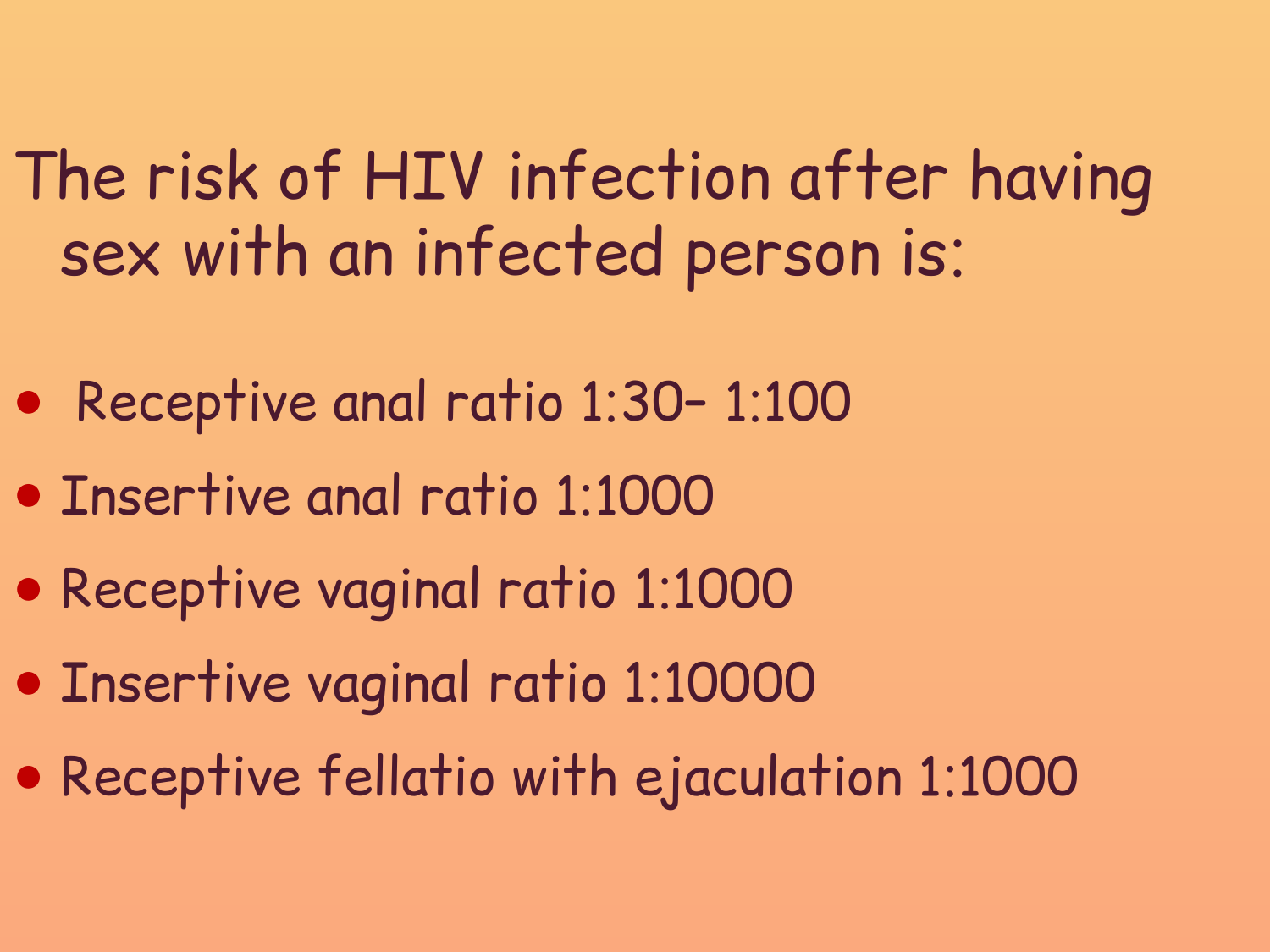

The risk of HIV infection after having sex with an infected person is:

 Receptive anal ratio 1:30– 1:100

Insertive anal ratio 1:1000

Receptive vaginal ratio 1:1000

Insertive vaginal ratio 1:10000

Receptive fellatio with ejaculation 1:1000
#